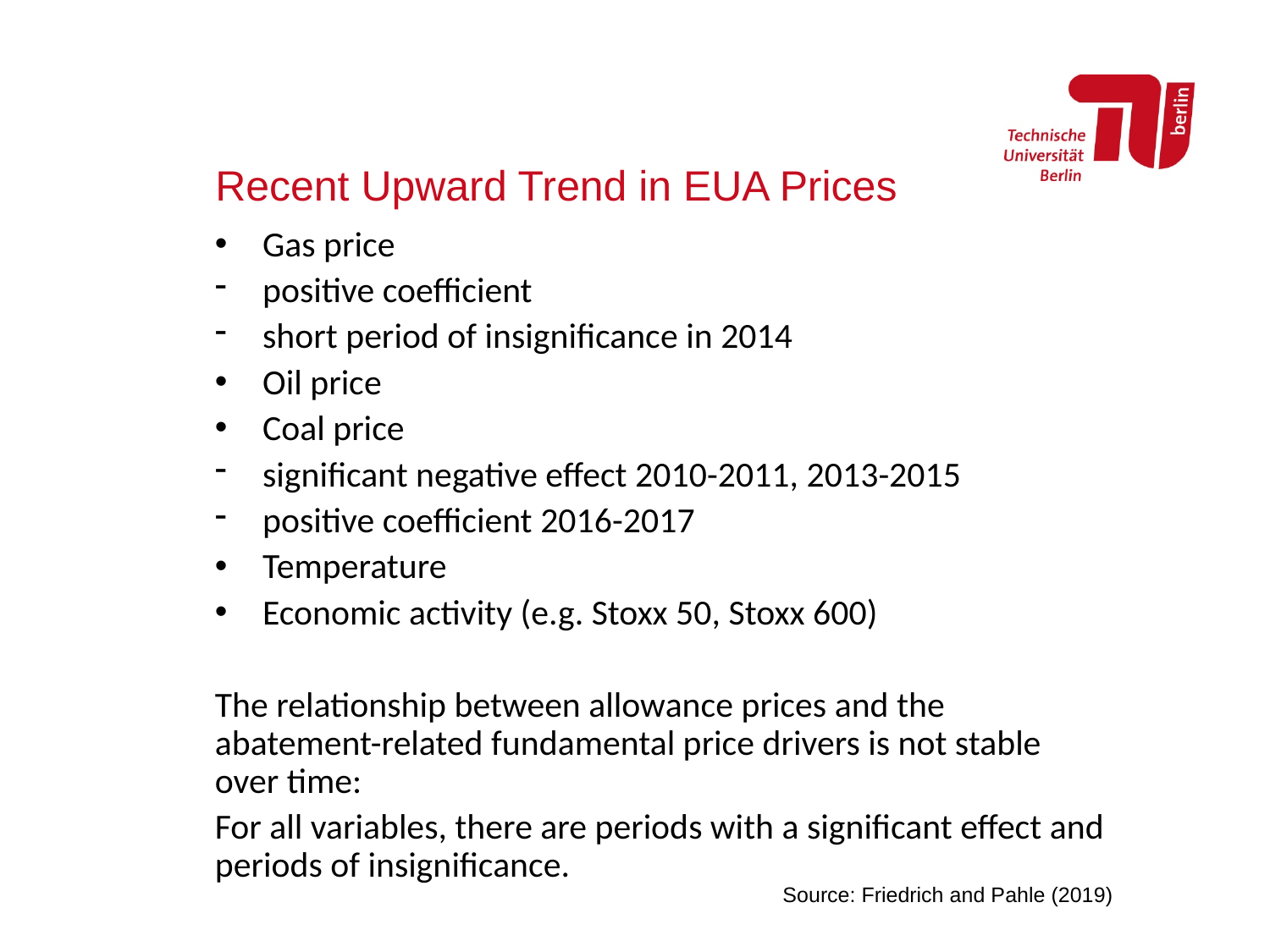

Recent Upward Trend in EUA Prices
Gas price
positive coefficient
short period of insignificance in 2014
Oil price
Coal price
significant negative effect 2010-2011, 2013-2015
positive coefficient 2016-2017
Temperature
Economic activity (e.g. Stoxx 50, Stoxx 600)

The relationship between allowance prices and the abatement-related fundamental price drivers is not stable over time:
For all variables, there are periods with a significant effect and periods of insignificance.
Source: Friedrich and Pahle (2019)